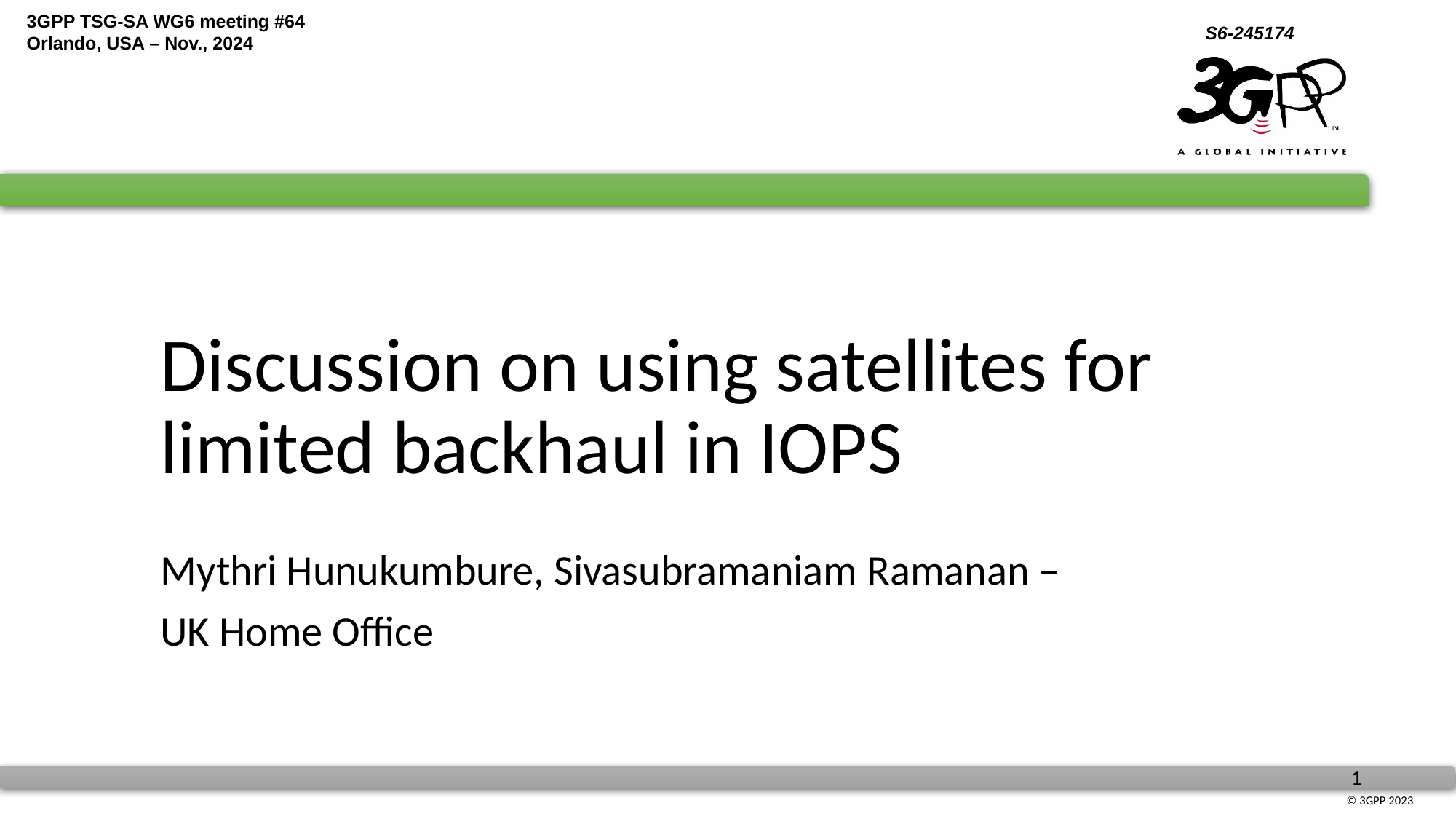

# Discussion on using satellites for limited backhaul in IOPS
Mythri Hunukumbure, Sivasubramaniam Ramanan –
UK Home Office